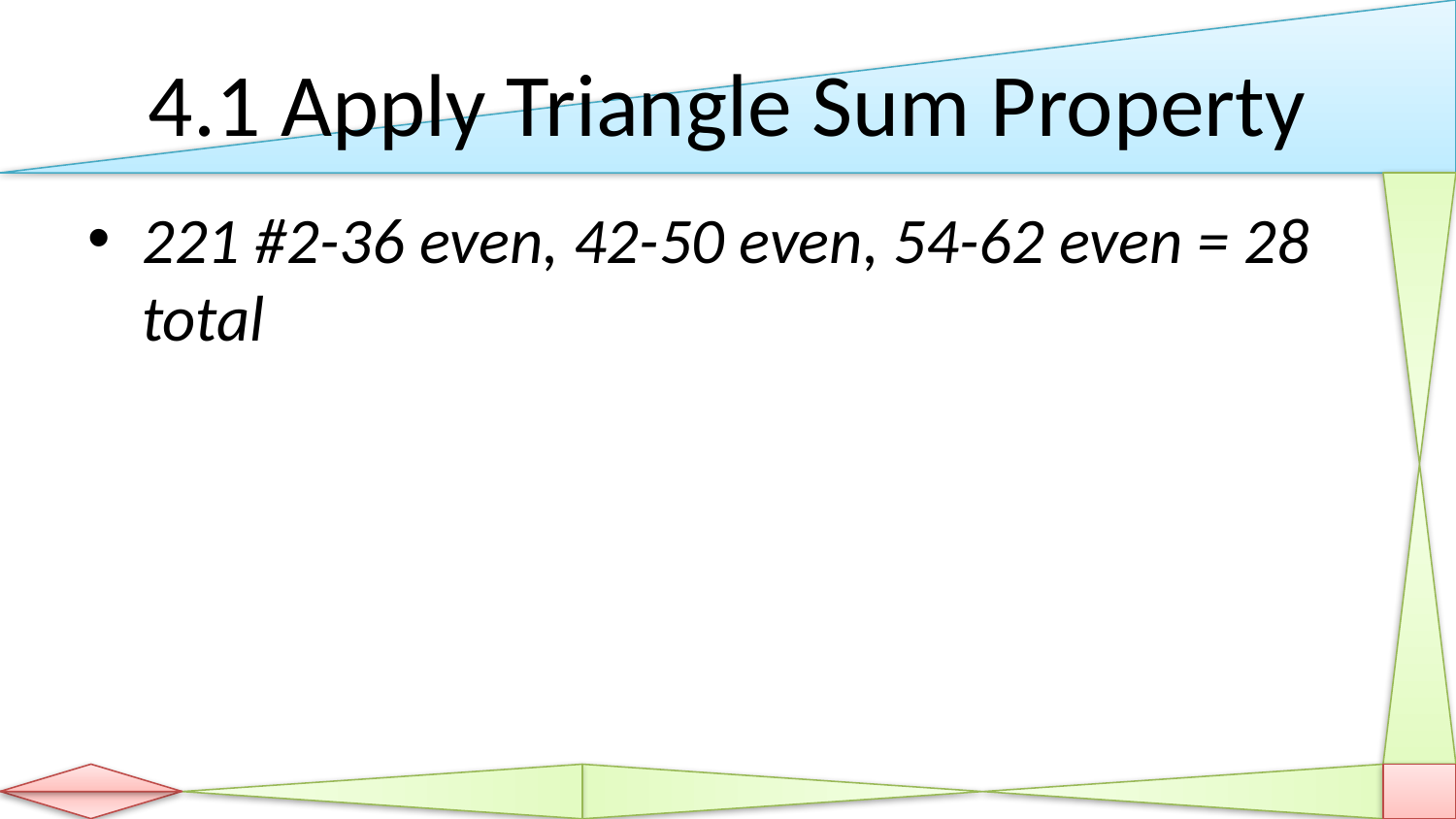

# 4.1 Apply Triangle Sum Property
221 #2-36 even, 42-50 even, 54-62 even = 28 total